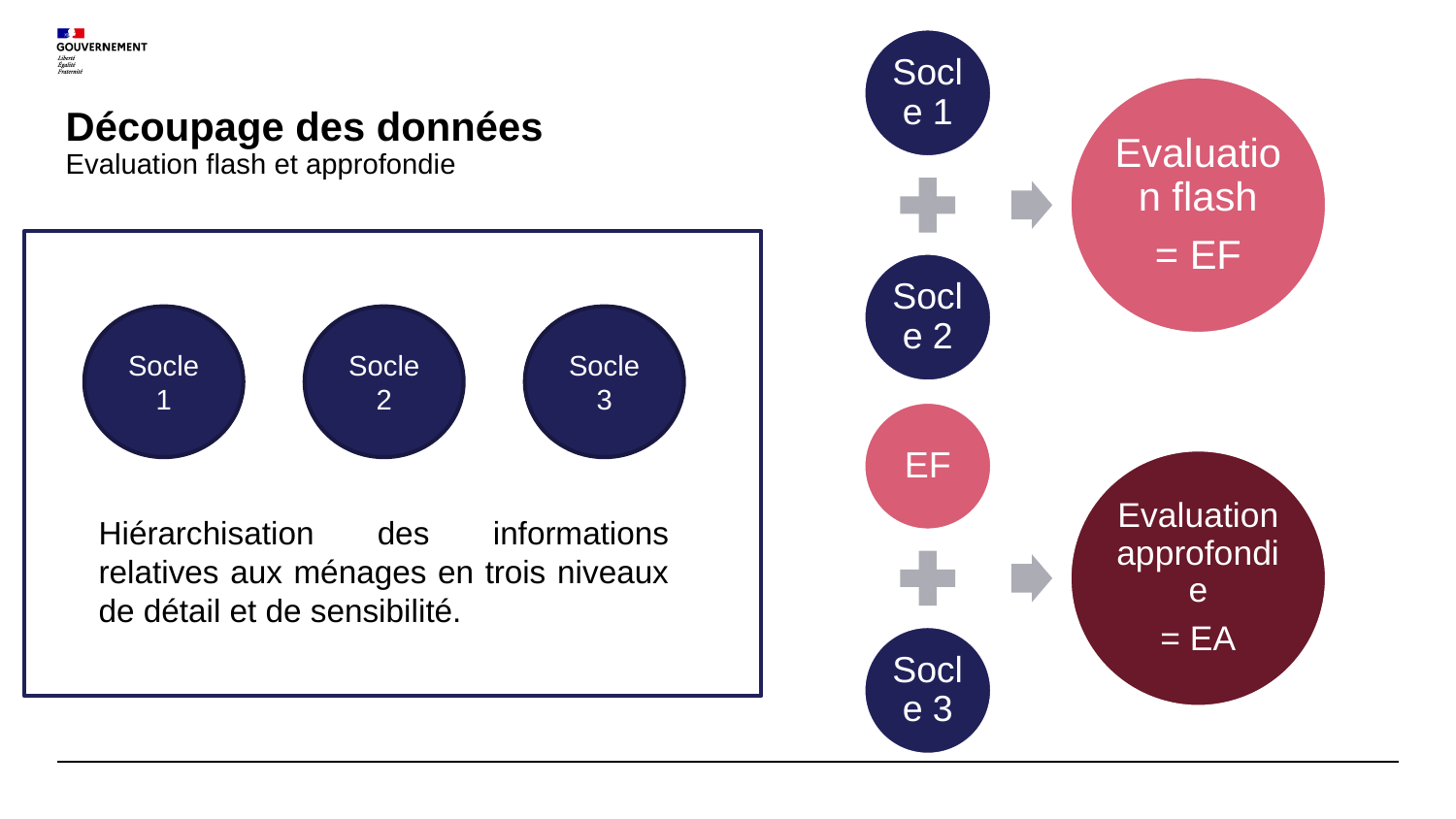

Socle 1

Socle 2

Evaluation flash
= EF
# Découpage des données Evaluation flash et approfondie

Socle 2
Socle 3
Socle 1
EF

Socle 3

Evaluation approfondie
= EA
Hiérarchisation des informations relatives aux ménages en trois niveaux de détail et de sensibilité.